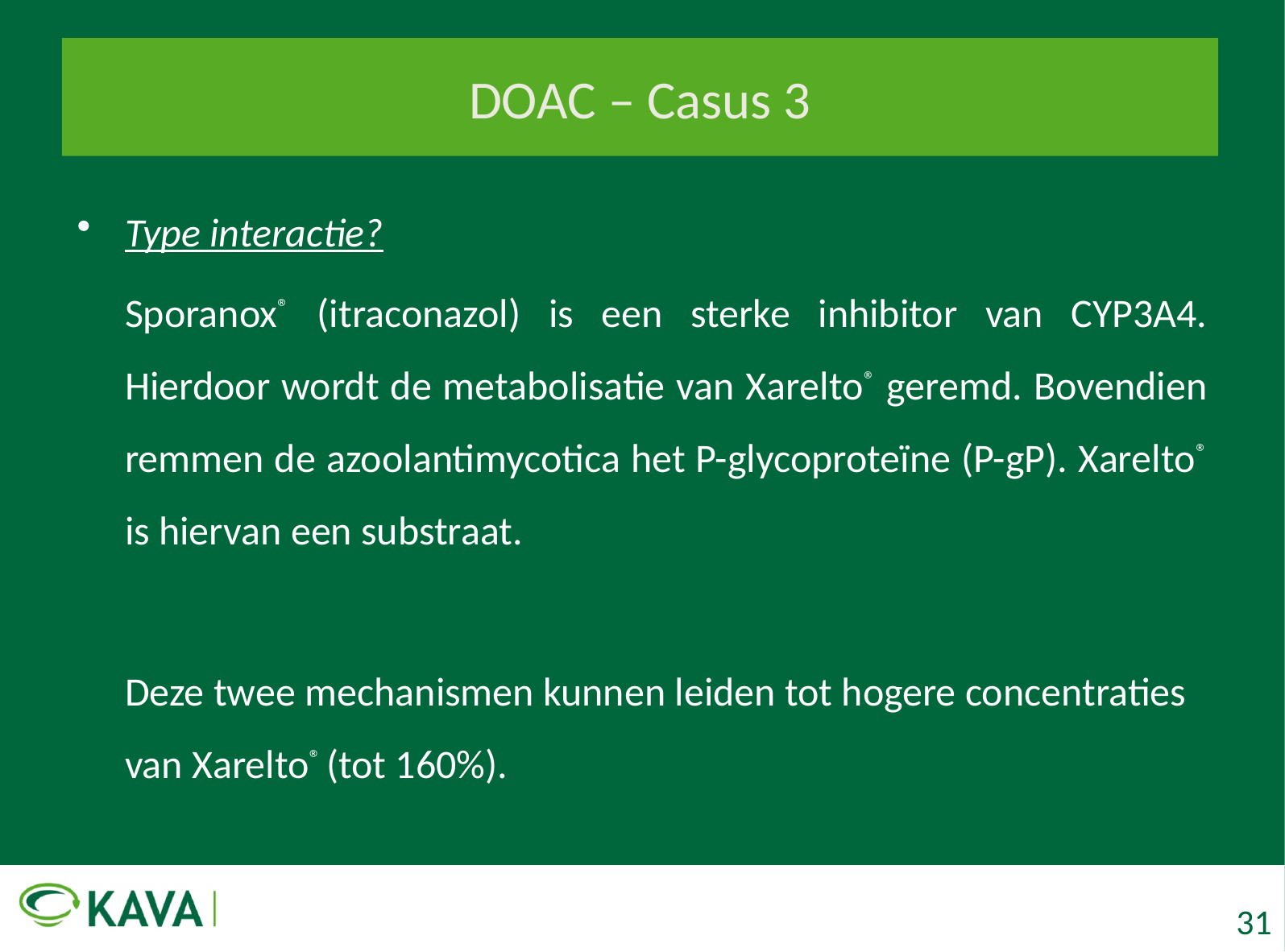

# DOAC – Casus 3
Type interactie?
	Sporanox® (itraconazol) is een sterke inhibitor van CYP3A4. Hierdoor wordt de metabolisatie van Xarelto® geremd. Bovendien remmen de azoolantimycotica het P-glycoproteïne (P-gP). Xarelto® is hiervan een substraat.

	Deze twee mechanismen kunnen leiden tot hogere concentraties van Xarelto® (tot 160%).

31